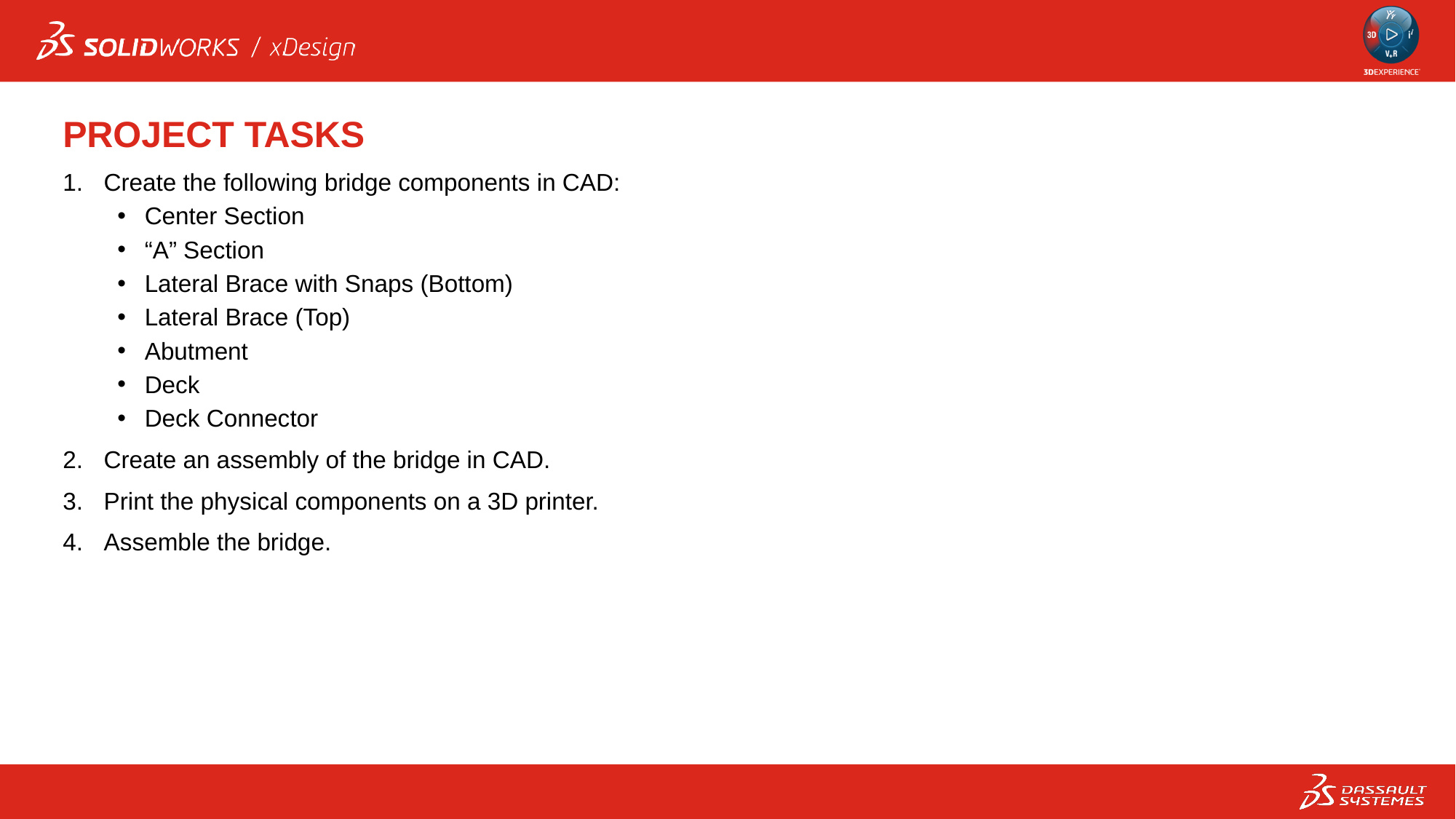

PROJECT TASKS
Create the following bridge components in CAD:
Center Section
“A” Section
Lateral Brace with Snaps (Bottom)
Lateral Brace (Top)
Abutment
Deck
Deck Connector
Create an assembly of the bridge in CAD.
Print the physical components on a 3D printer.
Assemble the bridge.